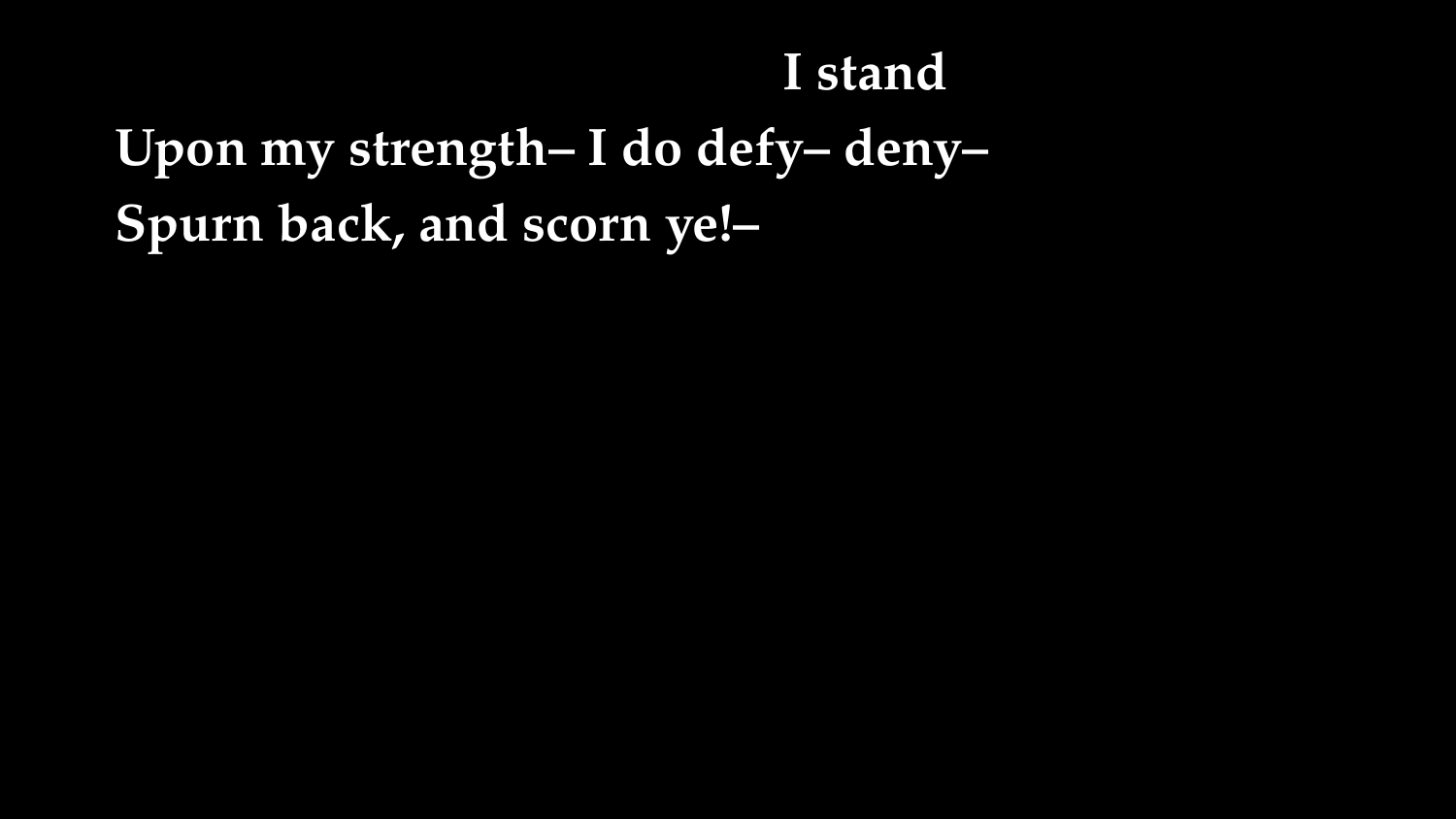

# I stand Upon my strength– I do defy– deny– Spurn back, and scorn ye!–